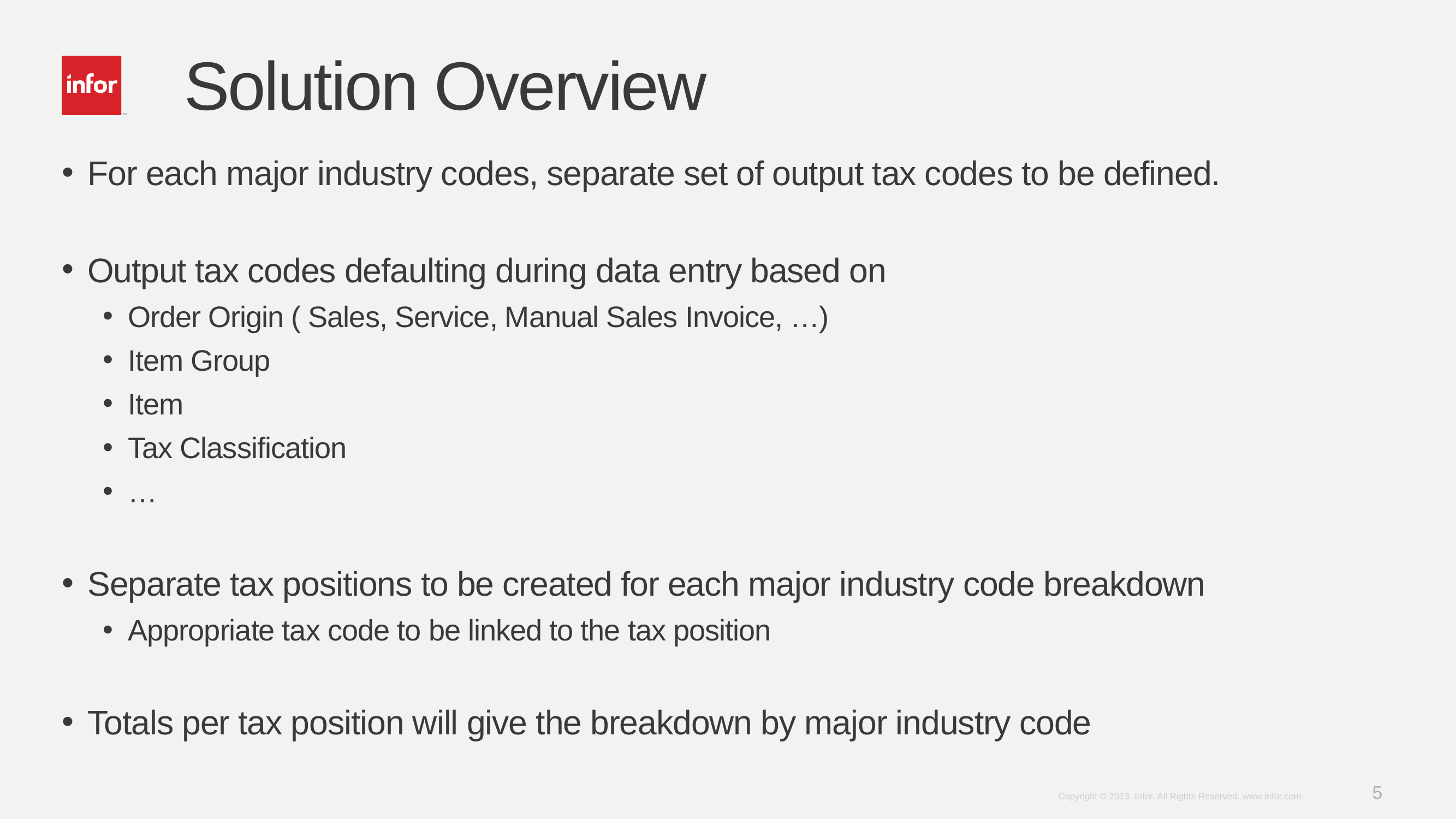

# Solution Overview
For each major industry codes, separate set of output tax codes to be defined.

Output tax codes defaulting during data entry based on
Order Origin ( Sales, Service, Manual Sales Invoice, …)
Item Group
Item
Tax Classification
…

Separate tax positions to be created for each major industry code breakdown
Appropriate tax code to be linked to the tax position

Totals per tax position will give the breakdown by major industry code